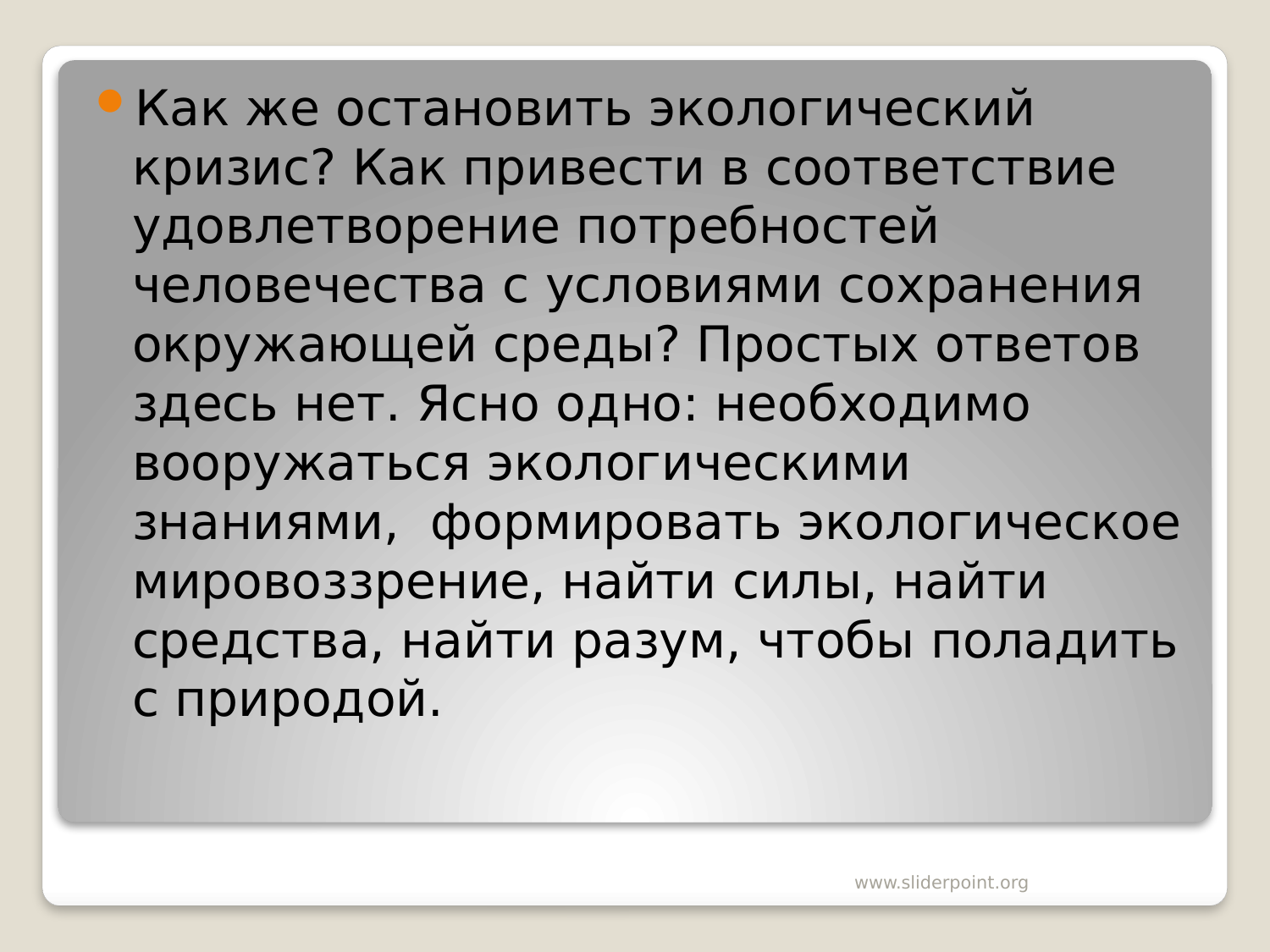

Как же остановить экологический кризис? Как привести в соответствие удовлетворение потребностей человечества с условиями сохранения окружающей среды? Простых ответов здесь нет. Ясно одно: необходимо вооружаться экологическими знаниями,  формировать экологическое мировоззрение, найти силы, найти средства, найти разум, чтобы поладить с природой.

www.sliderpoint.org